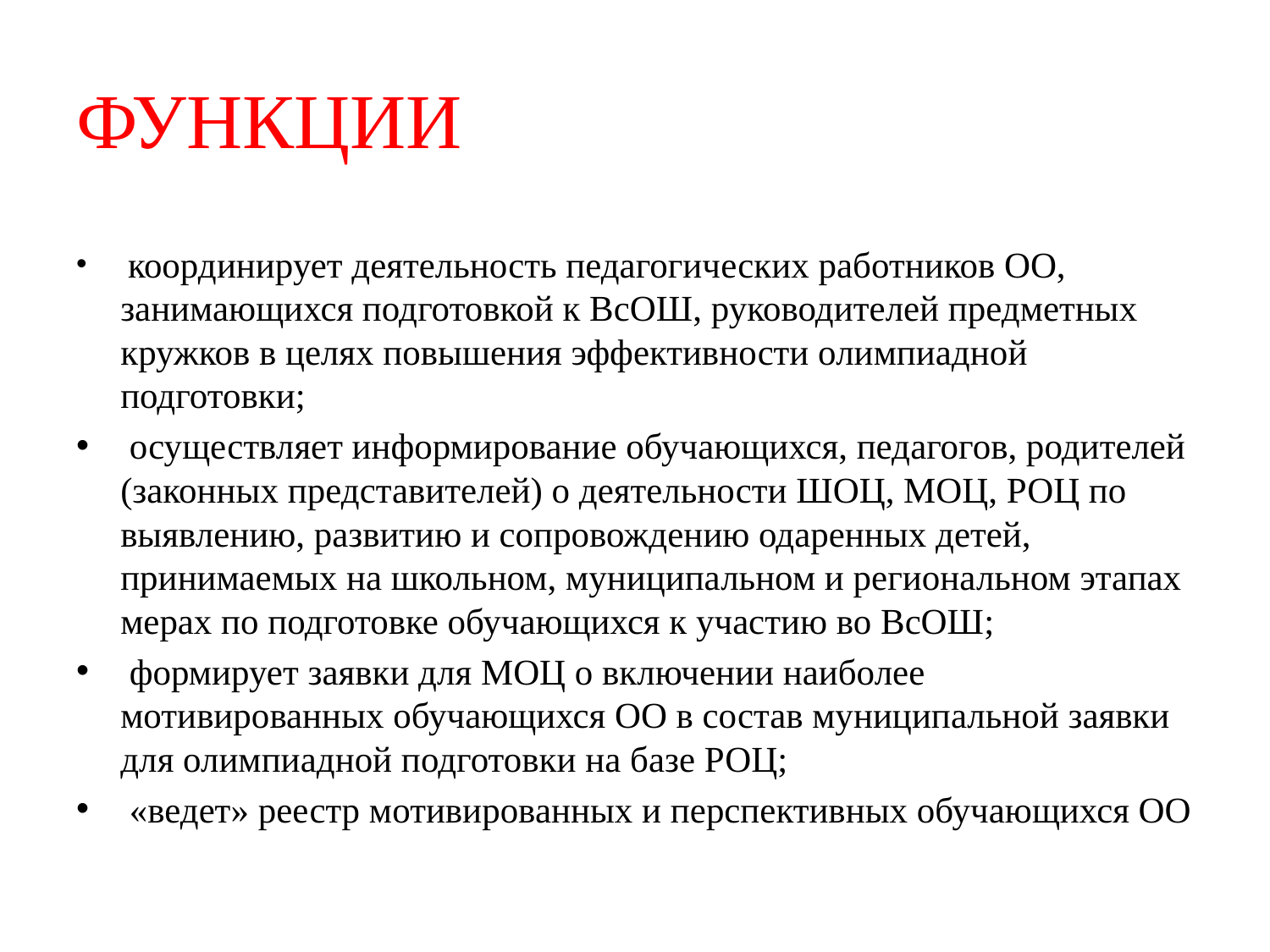

# ФУНКЦИИ

 координирует деятельность педагогических работников ОО, занимающихся подготовкой к ВсОШ, руководителей предметных кружков в целях повышения эффективности олимпиадной подготовки;
 осуществляет информирование обучающихся, педагогов, родителей (законных представителей) о деятельности ШОЦ, МОЦ, РОЦ по выявлению, развитию и сопровождению одаренных детей, принимаемых на школьном, муниципальном и региональном этапах мерах по подготовке обучающихся к участию во ВсОШ;
 формирует заявки для МОЦ о включении наиболее мотивированных обучающихся ОО в состав муниципальной заявки для олимпиадной подготовки на базе РОЦ;
 «ведет» реестр мотивированных и перспективных обучающихся ОО